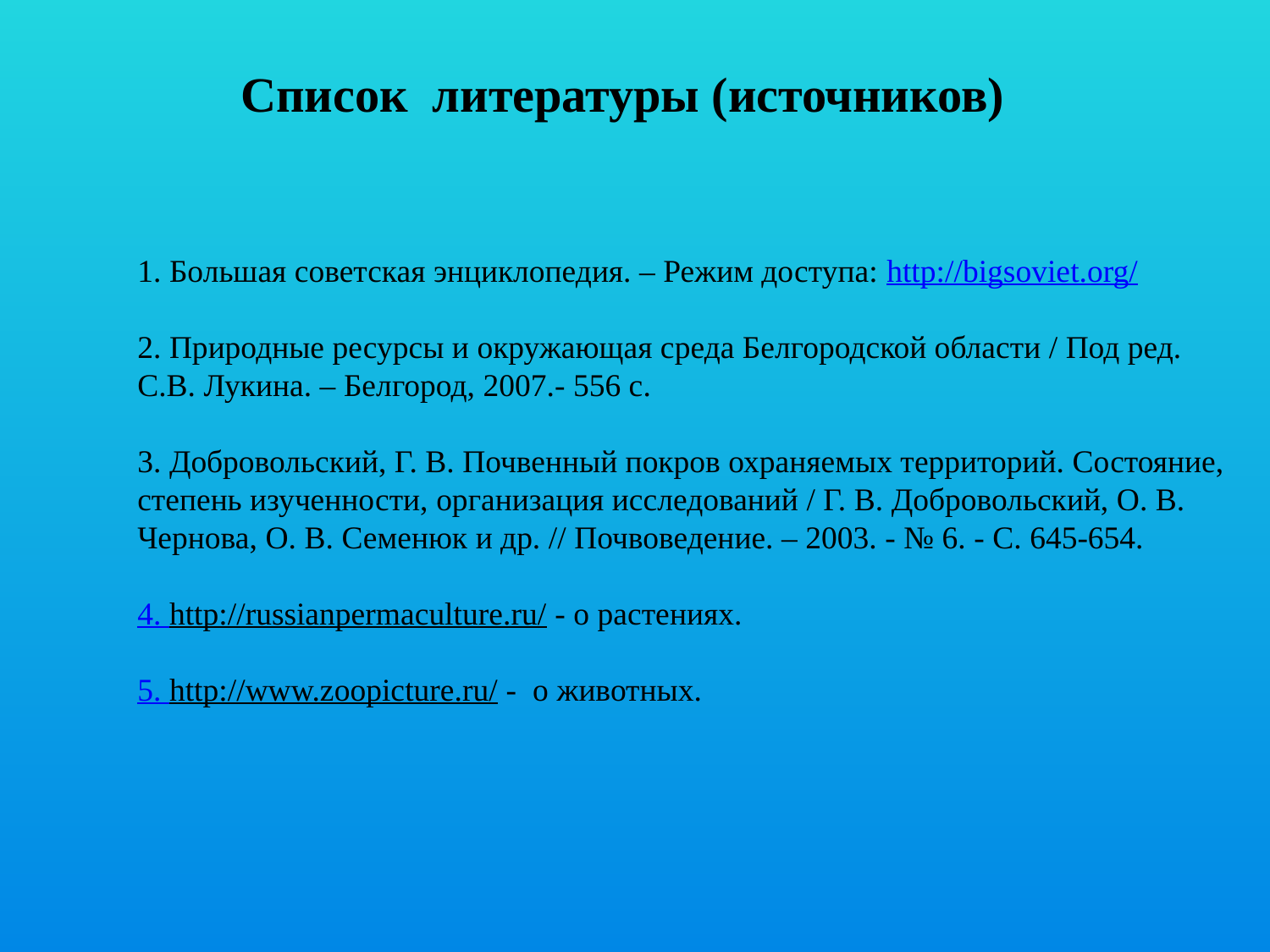

Список  литературы (источников)

1. Большая советская энциклопедия. – Режим доступа: http://bigsoviet.org/

2. Природные ресурсы и окружающая среда Белгородской области / Под ред. С.В. Лукина. – Белгород, 2007.- 556 с.

3. Добровольский, Г. В. Почвенный покров охраняемых территорий. Состояние, степень изученности, организация исследований / Г. В. Добровольский, О. В. Чернова, О. В. Семенюк и др. // Почвоведение. – 2003. - № 6. - С. 645-654.

4. http://russianpermaculture.ru/ - о растениях.

5. http://www.zoopicture.ru/ -  о животных.